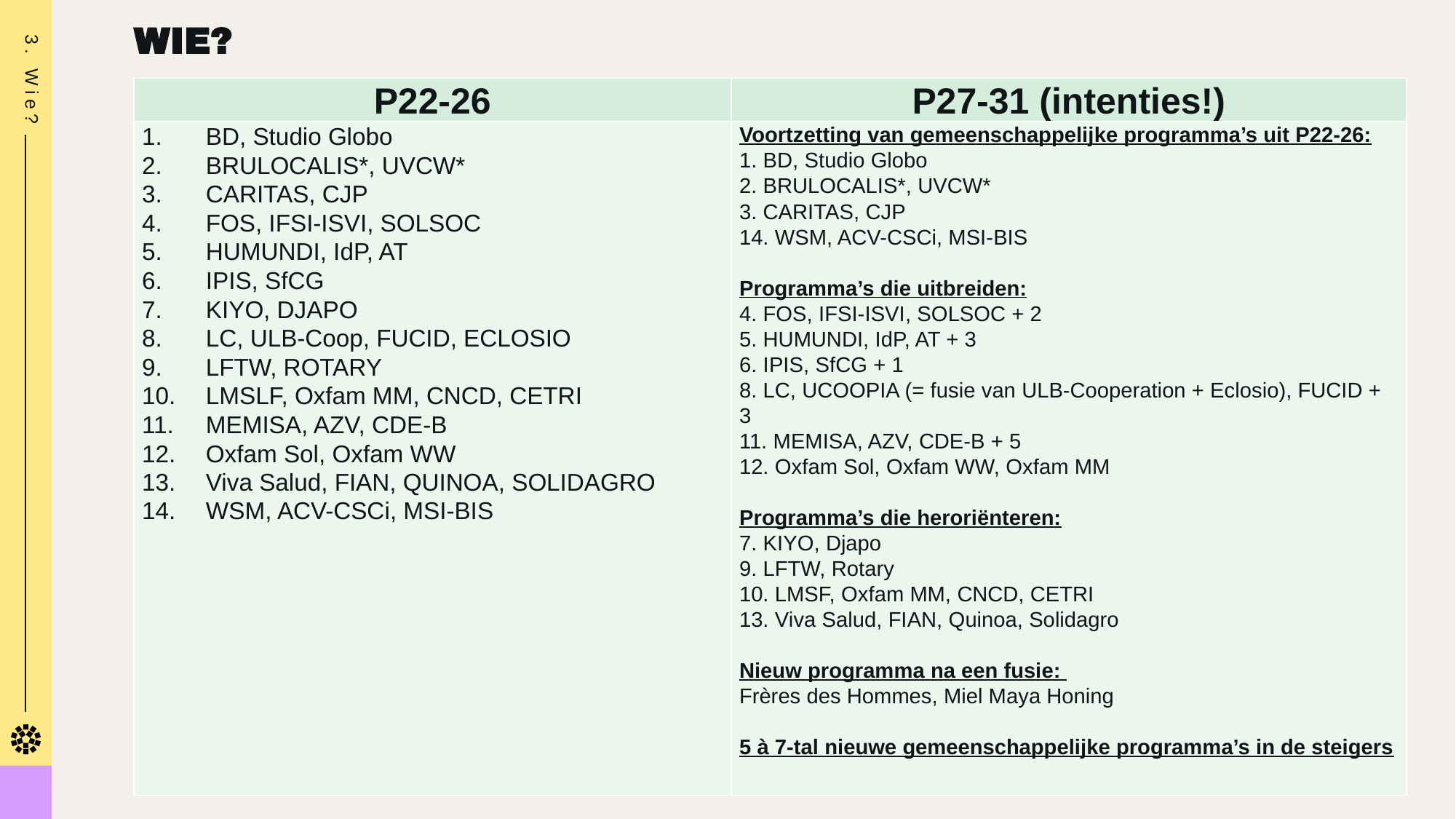

3. Wie?
WIE?
| P22-26 | P27-31 (intenties!) |
| --- | --- |
| BD, Studio Globo BRULOCALIS\*, UVCW\* CARITAS, CJP FOS, IFSI-ISVI, SOLSOC HUMUNDI, IdP, AT IPIS, SfCG KIYO, DJAPO LC, ULB-Coop, FUCID, ECLOSIO LFTW, ROTARY LMSLF, Oxfam MM, CNCD, CETRI MEMISA, AZV, CDE-B Oxfam Sol, Oxfam WW Viva Salud, FIAN, QUINOA, SOLIDAGRO WSM, ACV-CSCi, MSI-BIS | Voortzetting van gemeenschappelijke programma’s uit P22-26: 1. BD, Studio Globo 2. BRULOCALIS\*, UVCW\* 3. CARITAS, CJP 14. WSM, ACV-CSCi, MSI-BIS Programma’s die uitbreiden: 4. FOS, IFSI-ISVI, SOLSOC + 2 5. HUMUNDI, IdP, AT + 3 6. IPIS, SfCG + 1 8. LC, UCOOPIA (= fusie van ULB-Cooperation + Eclosio), FUCID + 3 11. MEMISA, AZV, CDE-B + 5 12. Oxfam Sol, Oxfam WW, Oxfam MM Programma’s die heroriënteren: 7. KIYO, Djapo 9. LFTW, Rotary 10. LMSF, Oxfam MM, CNCD, CETRI 13. Viva Salud, FIAN, Quinoa, Solidagro Nieuw programma na een fusie: Frères des Hommes, Miel Maya Honing 5 à 7-tal nieuwe gemeenschappelijke programma’s in de steigers |